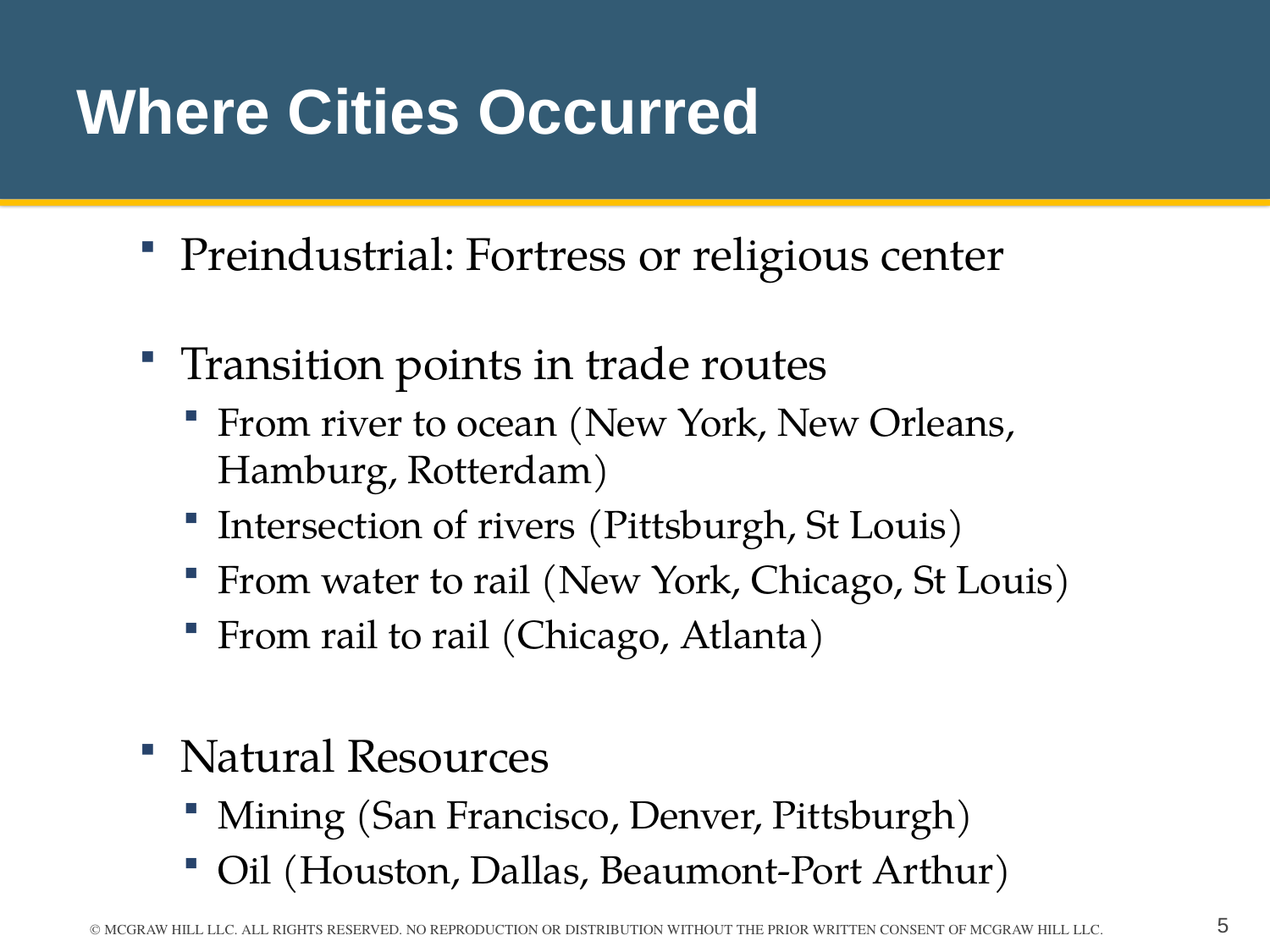

# Where Cities Occurred
Preindustrial: Fortress or religious center

Transition points in trade routes
From river to ocean (New York, New Orleans, Hamburg, Rotterdam)
Intersection of rivers (Pittsburgh, St Louis)
From water to rail (New York, Chicago, St Louis)
From rail to rail (Chicago, Atlanta)

Natural Resources
Mining (San Francisco, Denver, Pittsburgh)
Oil (Houston, Dallas, Beaumont-Port Arthur)
© MCGRAW HILL LLC. ALL RIGHTS RESERVED. NO REPRODUCTION OR DISTRIBUTION WITHOUT THE PRIOR WRITTEN CONSENT OF MCGRAW HILL LLC.
5